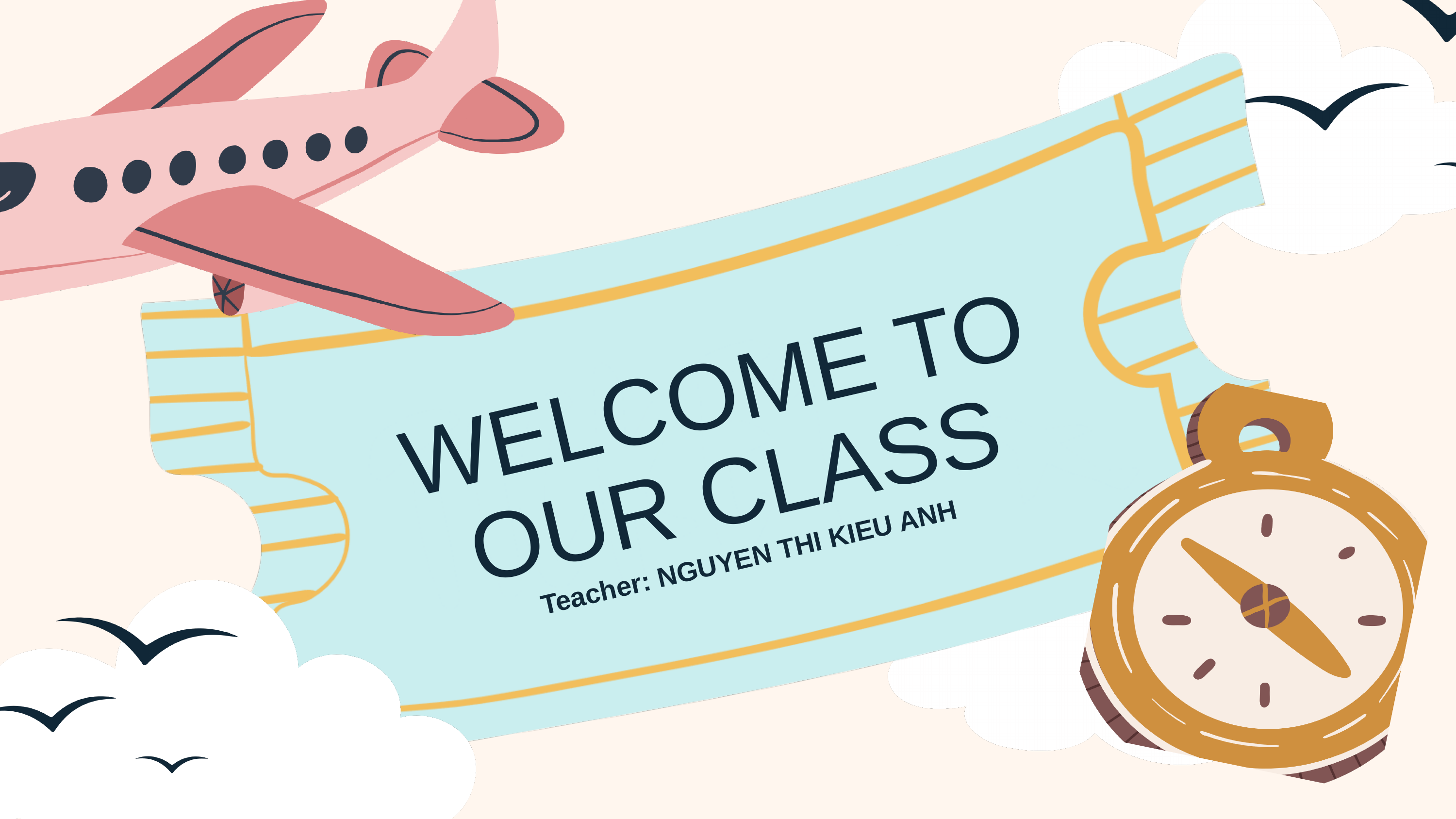

WELCOME TO OUR CLASS

Teacher: NGUYEN THI KIEU ANH